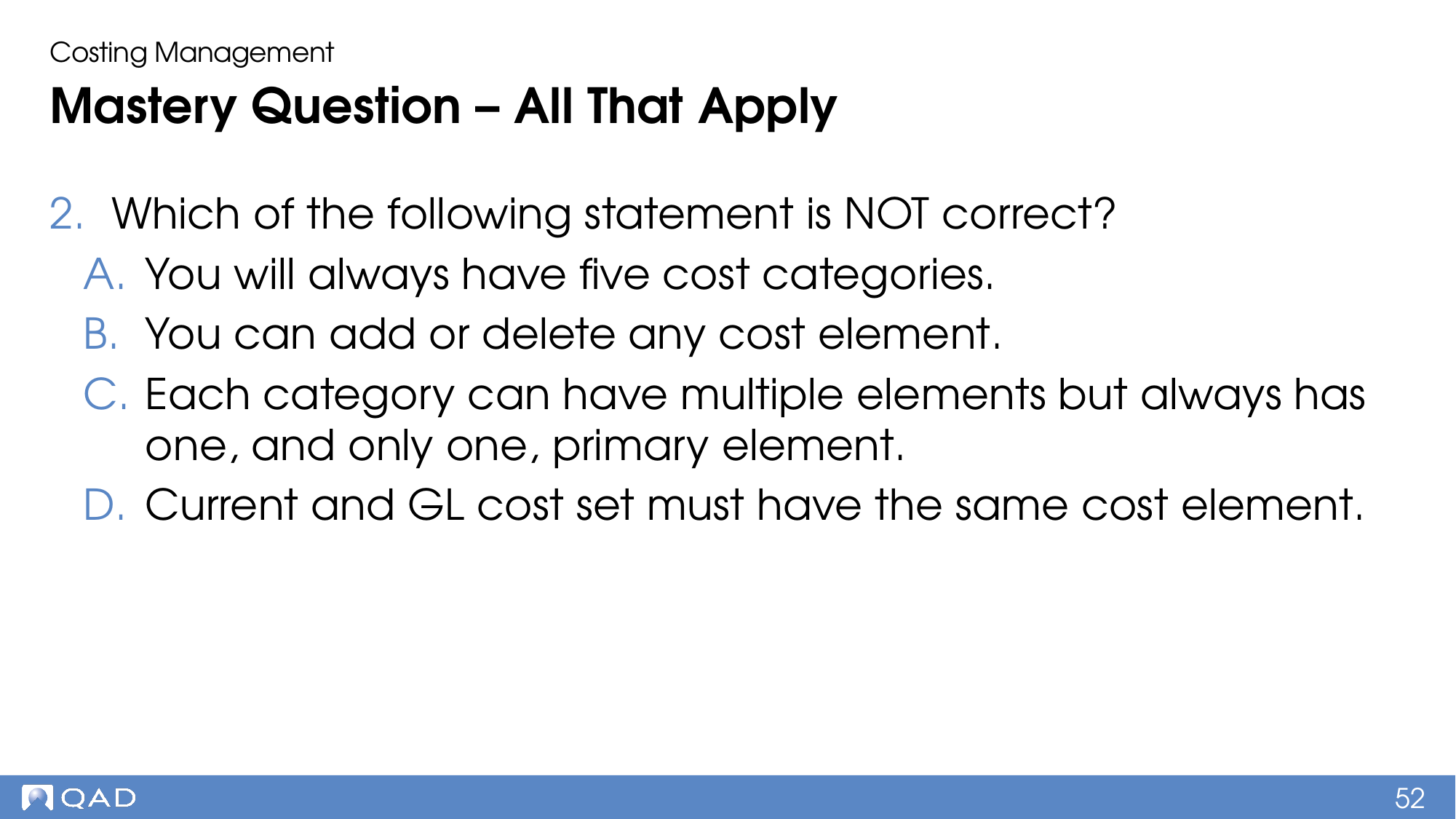

Costing Management
# Mastery Question – All That Apply
Which of the following statement is NOT correct?
You will always have five cost categories.
You can add or delete any cost element.
Each category can have multiple elements but always has one, and only one, primary element.
Current and GL cost set must have the same cost element.
52